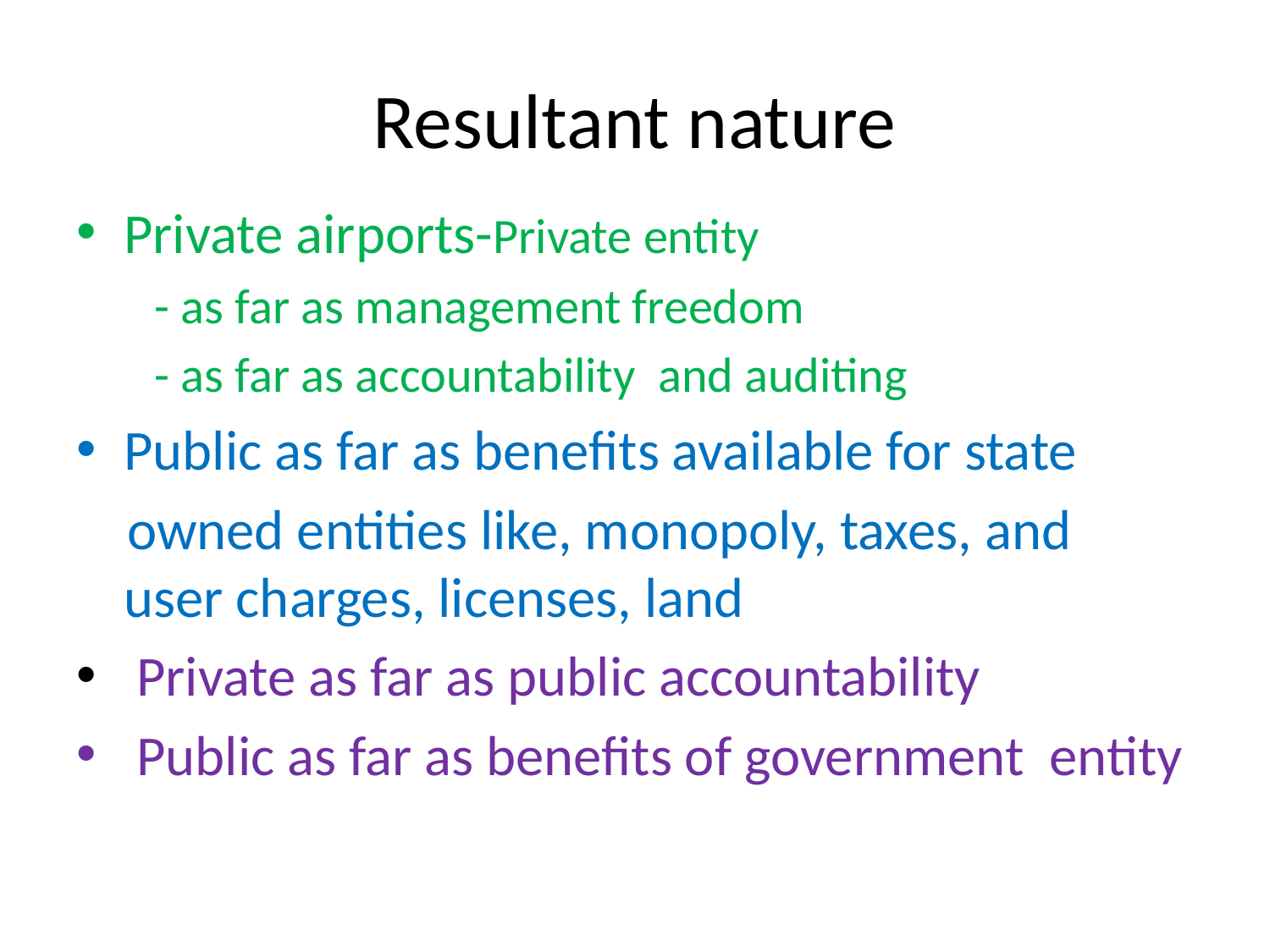

# Resultant nature
Private airports-Private entity
       - as far as management freedom
       - as far as accountability  and auditing
Public as far as benefits available for state
    owned entities like, monopoly, taxes, and   user charges, licenses, land
 Private as far as public accountability
 Public as far as benefits of government  entity